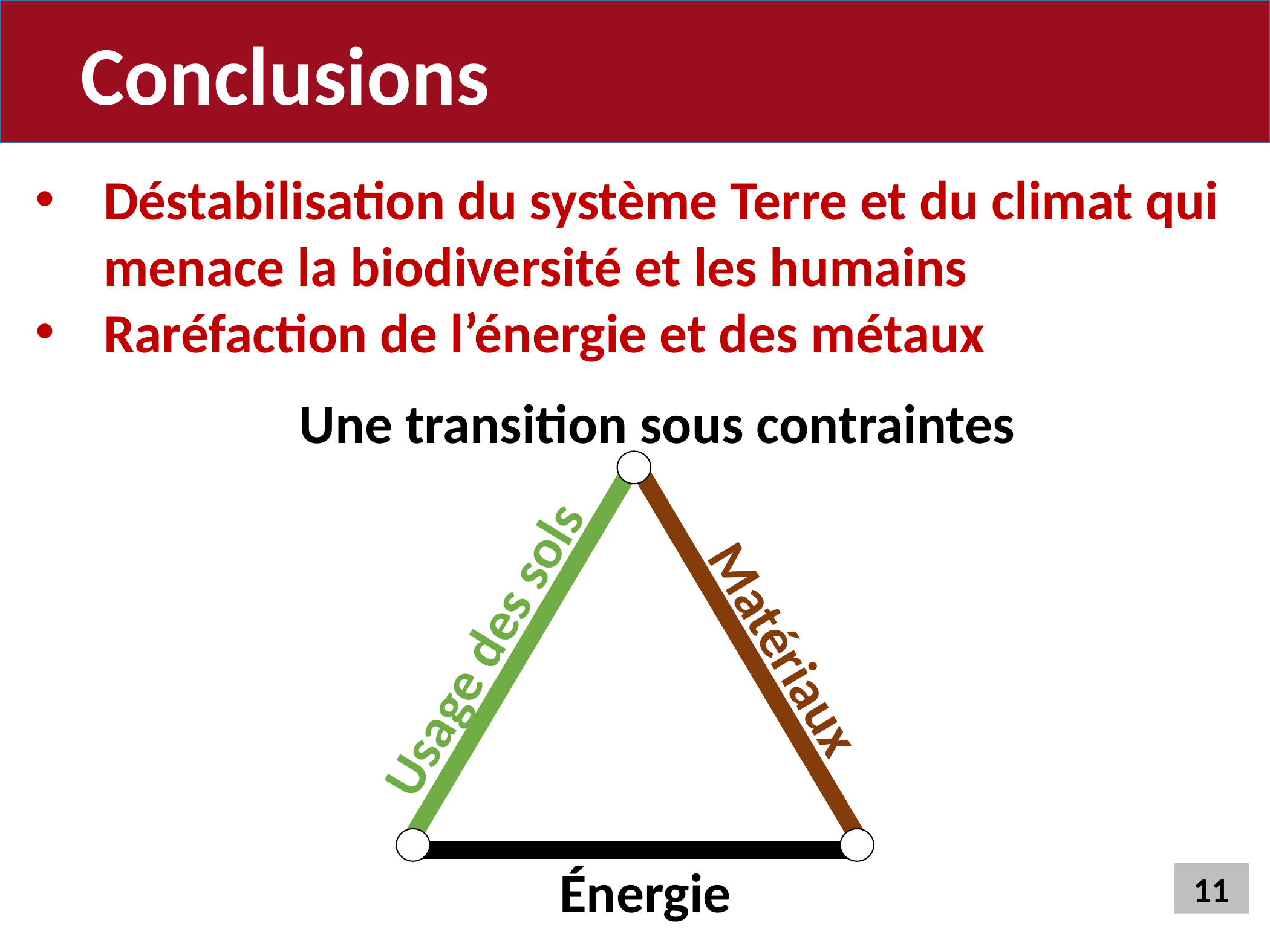

Conclusions
Déstabilisation du système Terre et du climat qui menace la biodiversité et les humains
Raréfaction de l’énergie et des métaux

                     Une transition sous contraintes

Usage des sols
Matériaux

énergie
11